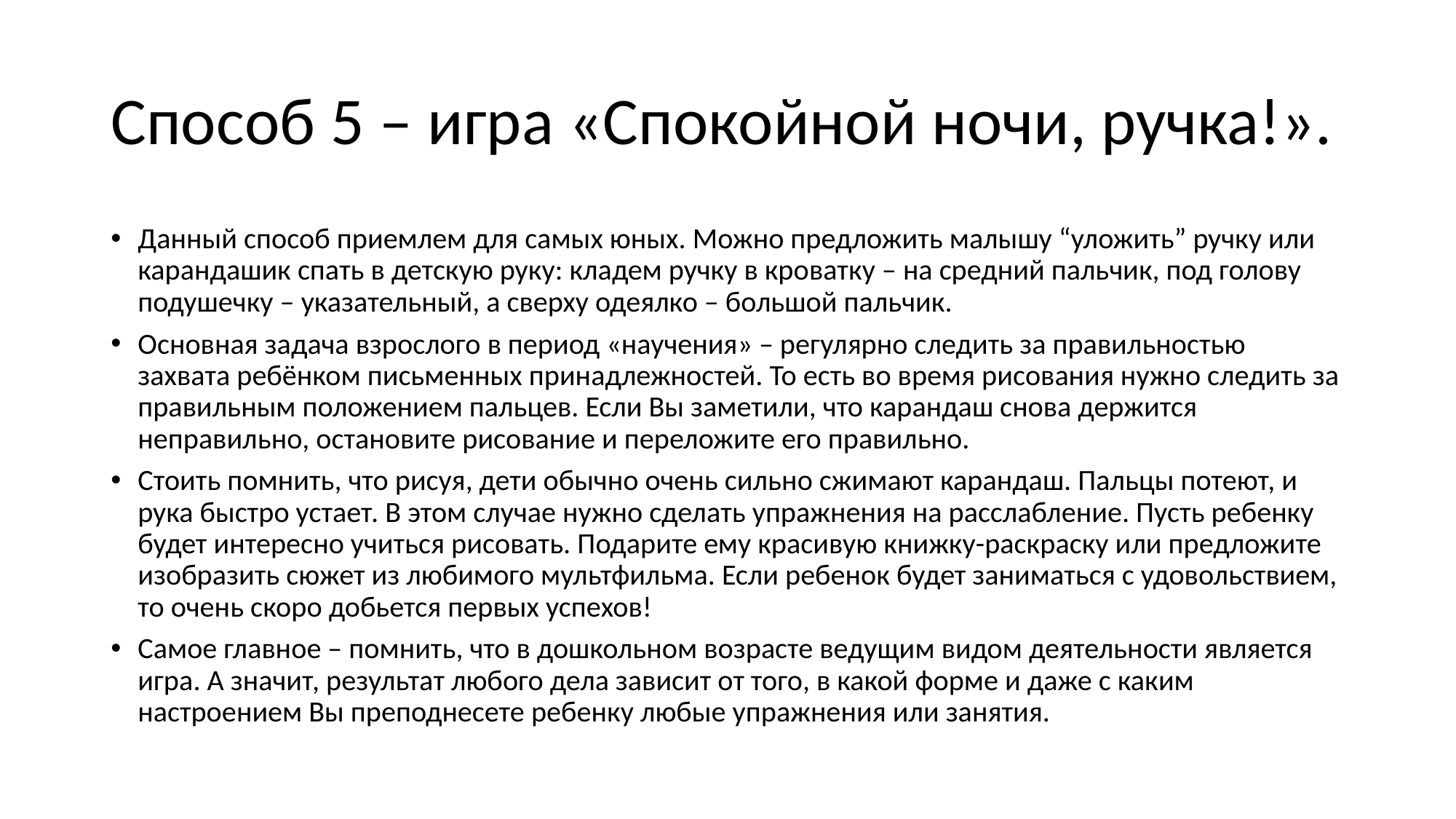

# Способ 5 – игра «Спокойной ночи, ручка!».
Данный способ приемлем для самых юных. Можно предложить малышу “уложить” ручку или карандашик спать в детскую руку: кладем ручку в кроватку – на средний пальчик, под голову подушечку – указательный, а сверху одеялко – большой пальчик.
Основная задача взрослого в период «научения» – регулярно следить за правильностью захвата ребёнком письменных принадлежностей. То есть во время рисования нужно следить за правильным положением пальцев. Если Вы заметили, что карандаш снова держится неправильно, остановите рисование и переложите его правильно.
Стоить помнить, что рисуя, дети обычно очень сильно сжимают карандаш. Пальцы потеют, и рука быстро устает. В этом случае нужно сделать упражнения на расслабление. Пусть ребенку будет интересно учиться рисовать. Подарите ему красивую книжку-раскраску или предложите изобразить сюжет из любимого мультфильма. Если ребенок будет заниматься с удовольствием, то очень скоро добьется первых успехов!
Самое главное – помнить, что в дошкольном возрасте ведущим видом деятельности является игра. А значит, результат любого дела зависит от того, в какой форме и даже с каким настроением Вы преподнесете ребенку любые упражнения или занятия.